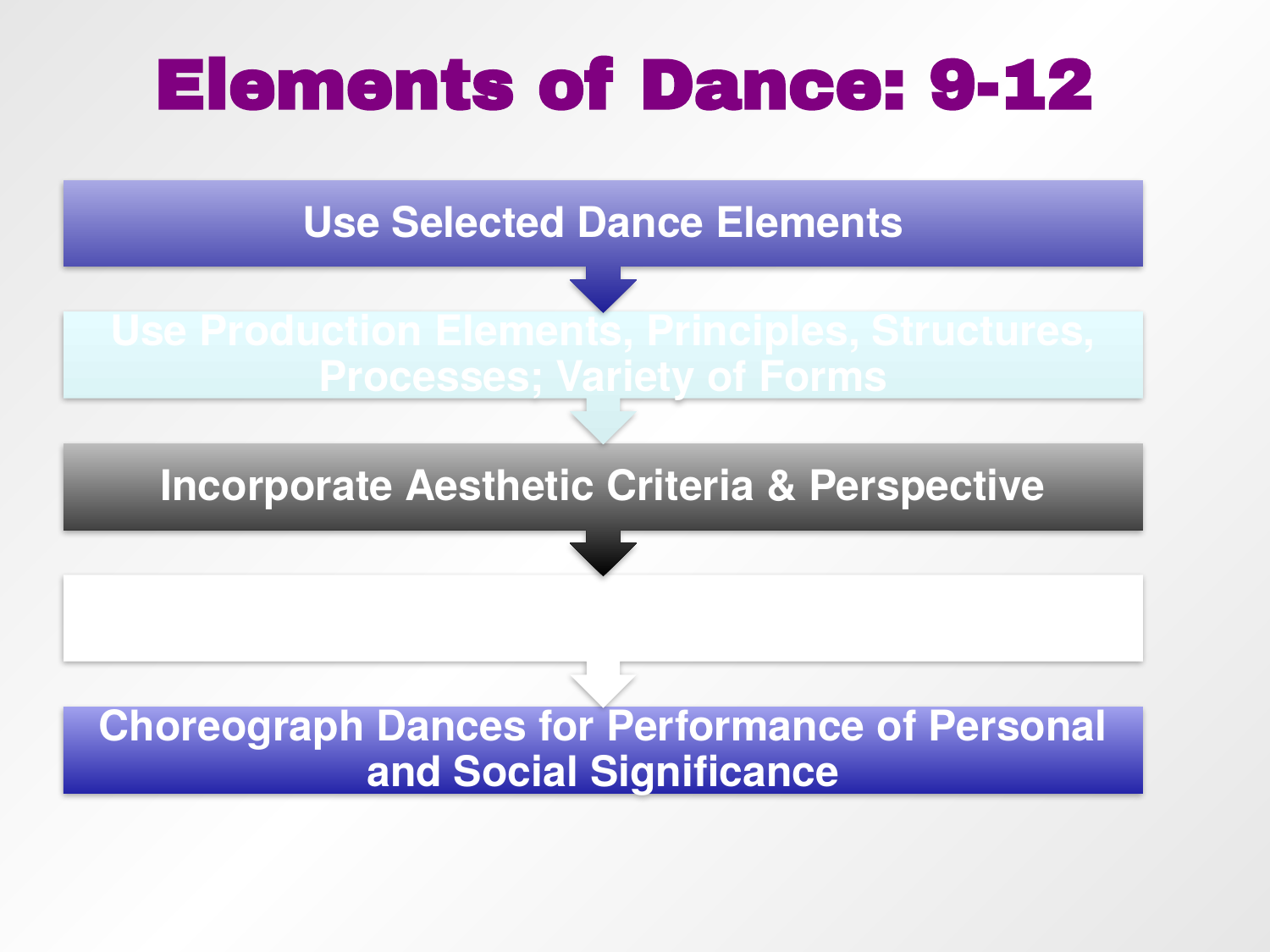

Elements of Dance: 9-12
Choreograph Dances for Performance of Personal and Social Significance
Communicate Meaning and Choreographic Intent
Incorporate Aesthetic Criteria & Perspective
Use Production Elements, Principles, Structures, Processes; Variety of Forms
Use Selected Dance Elements